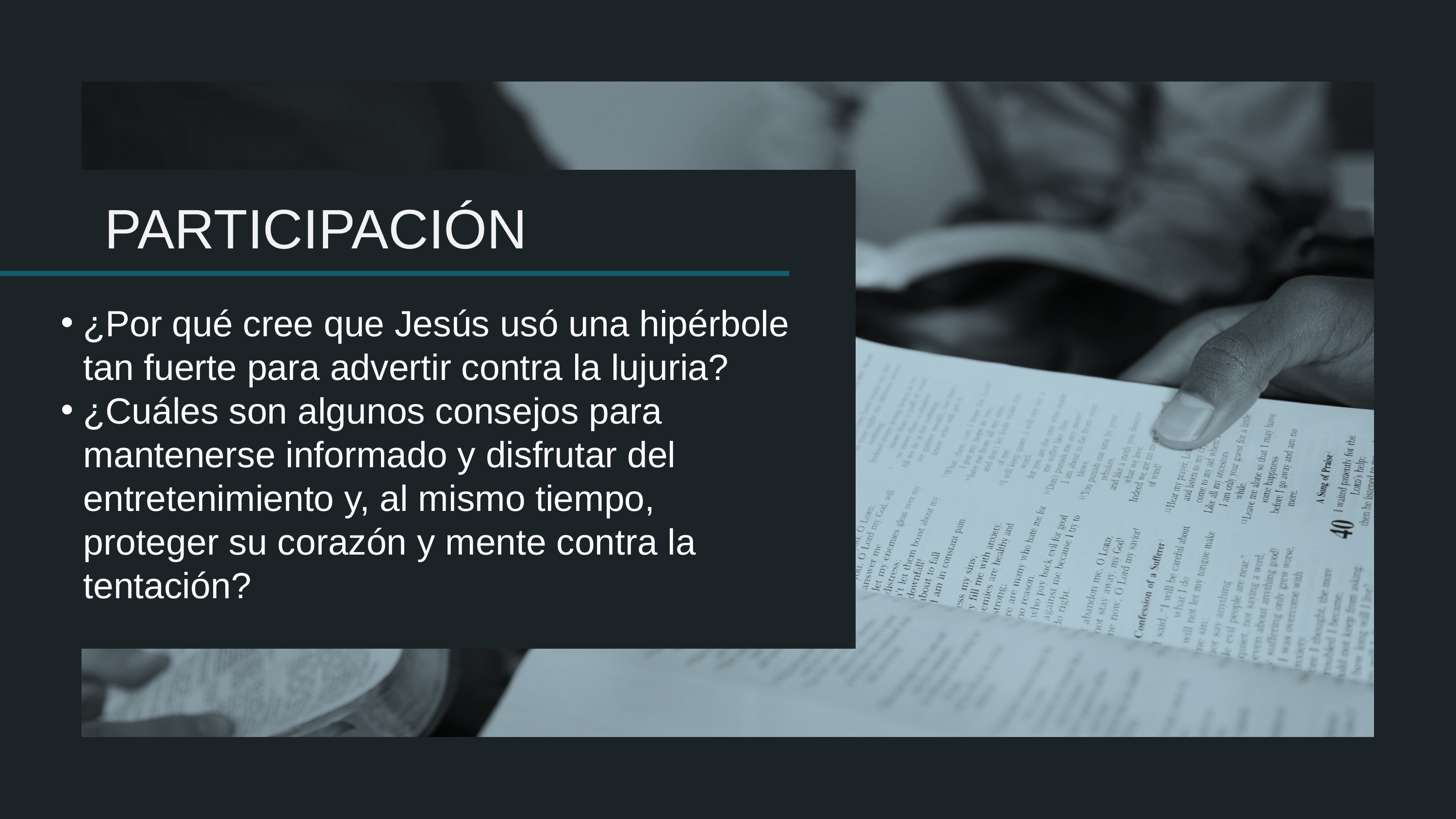

¿Por qué cree que Jesús usó una hipérbole tan fuerte para advertir contra la lujuria?
¿Cuáles son algunos consejos para mantenerse informado y disfrutar del entretenimiento y, al mismo tiempo, proteger su corazón y mente contra la tentación?